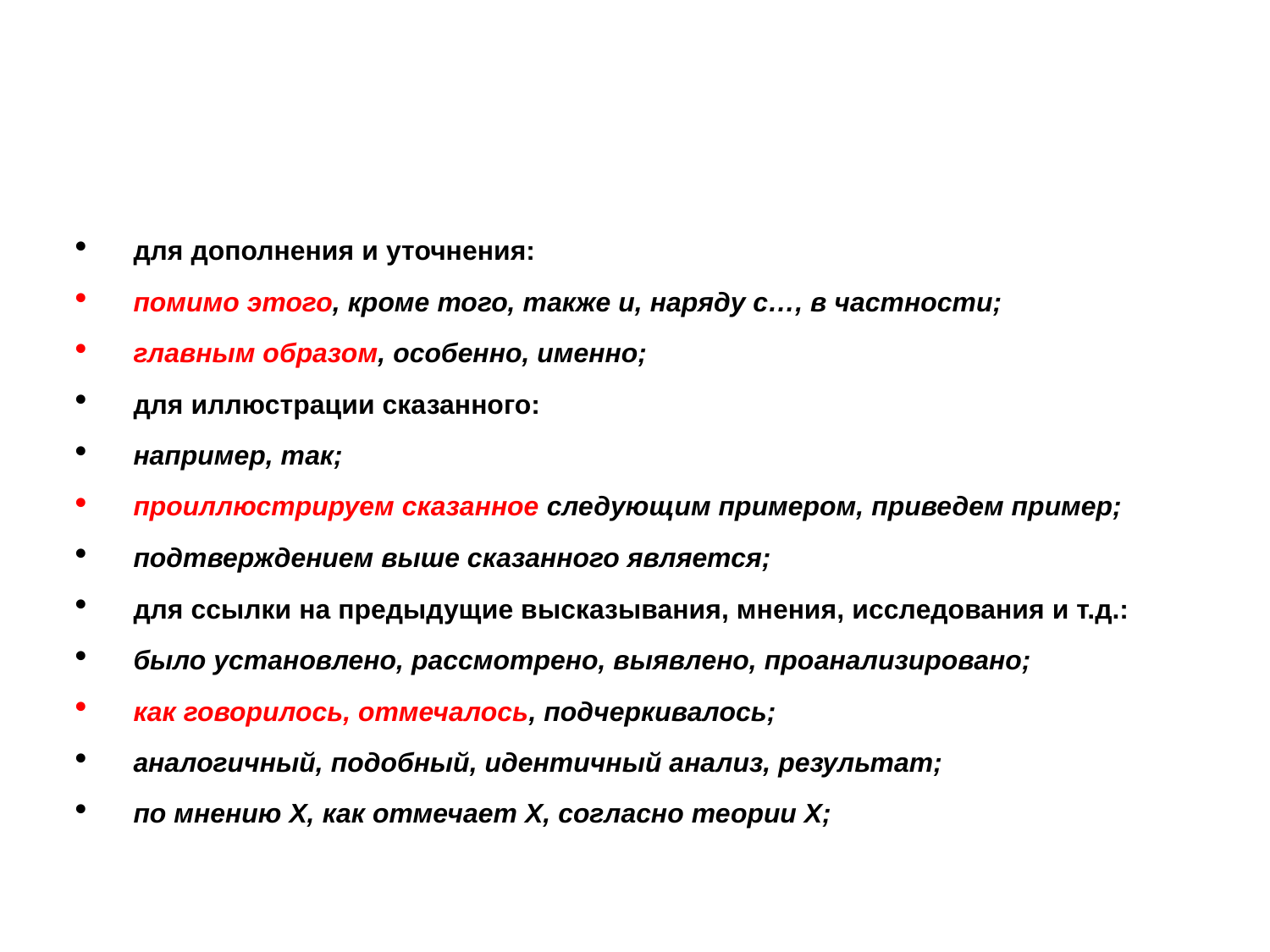

#
для дополнения и уточнения:
помимо этого, кроме того, также и, наряду с…, в частности;
главным образом, особенно, именно;
для иллюстрации сказанного:
например, так;
проиллюстрируем сказанное следующим примером, приведем пример;
подтверждением выше сказанного является;
для ссылки на предыдущие высказывания, мнения, исследования и т.д.:
было установлено, рассмотрено, выявлено, проанализировано;
как говорилось, отмечалось, подчеркивалось;
аналогичный, подобный, идентичный анализ, результат;
по мнению Х, как отмечает Х, согласно теории Х;